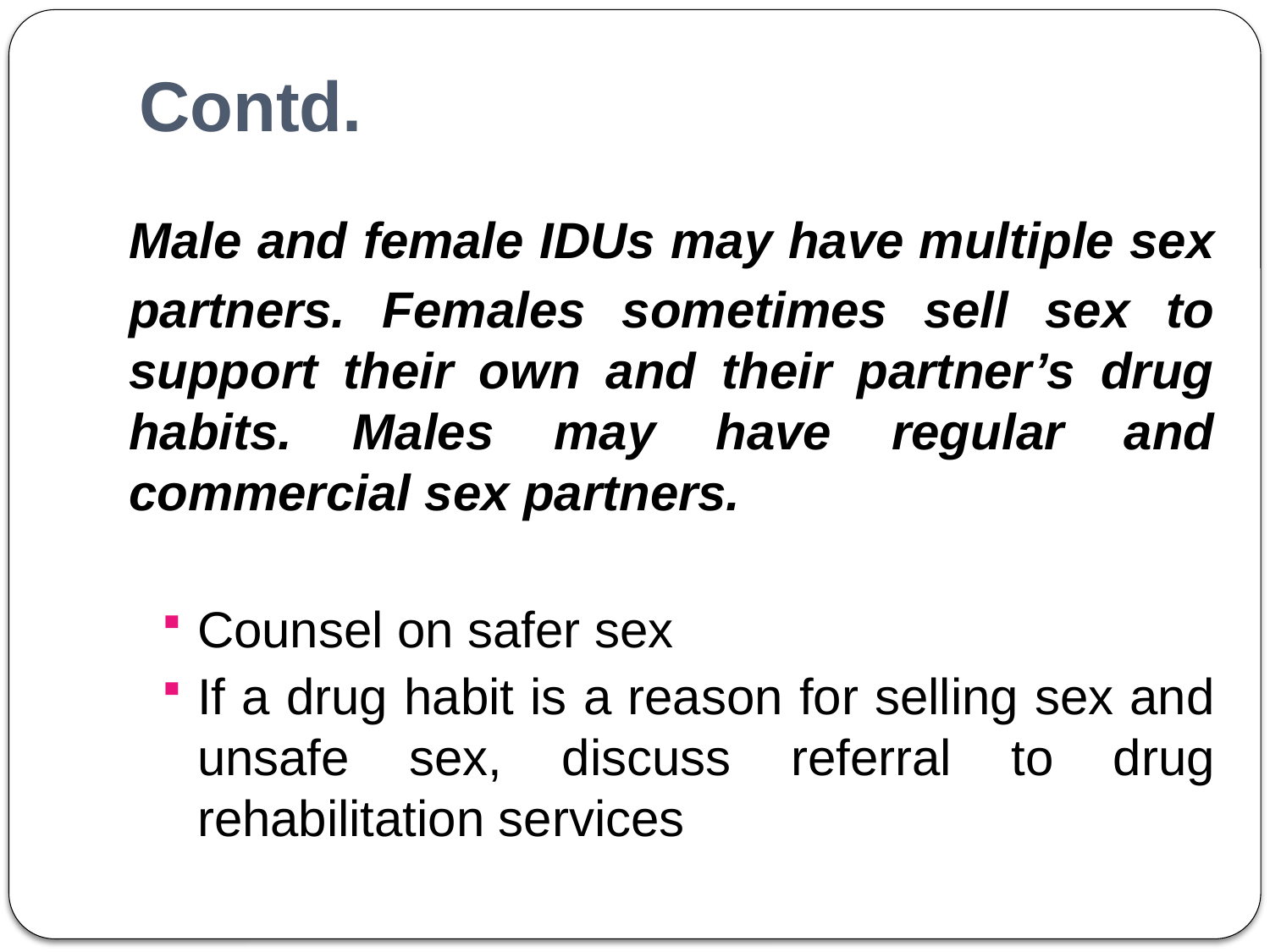

# Contd.
Male and female IDUs may have multiple sex
partners. Females sometimes sell sex to support their own and their partner’s drug habits. Males may have regular and commercial sex partners.

Counsel on safer sex
If a drug habit is a reason for selling sex and unsafe sex, discuss referral to drug rehabilitation services